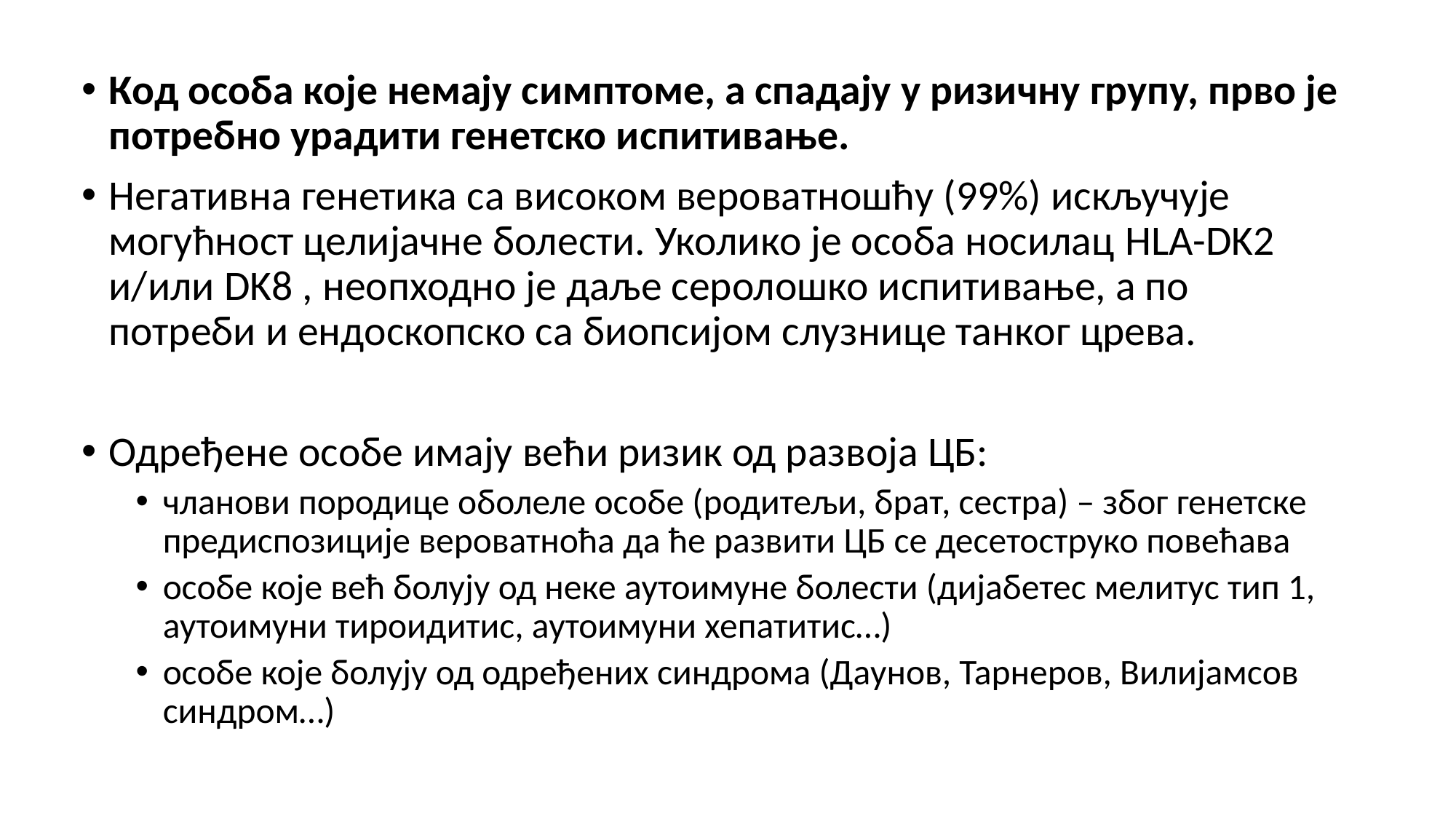

Код особа које немају симптоме, а спадају у ризичну групу, прво је потребно урадити генетско испитивање.
Негативна генетика са високом вероватношћу (99%) искључује могућност целијачне болести. Уколико је особа носилац HLA-DK2 и/или DK8 , неопходно је даље серолошко испитивање, а по потреби и ендоскопско са биопсијом слузнице танког црева.

Одређене особе имају већи ризик од развоја ЦБ:
чланови породице оболеле особе (родитељи, брат, сестра) – због генетске предиспозиције вероватноћа да ће развити ЦБ се десетоструко повећава
особе које већ болују од неке аутоимуне болести (дијабетес мелитус тип 1, аутоимуни тироидитис, аутоимуни хепатитис…)
особе које болују од одређених синдрома (Даунов, Тарнеров, Вилијамсов синдром…)